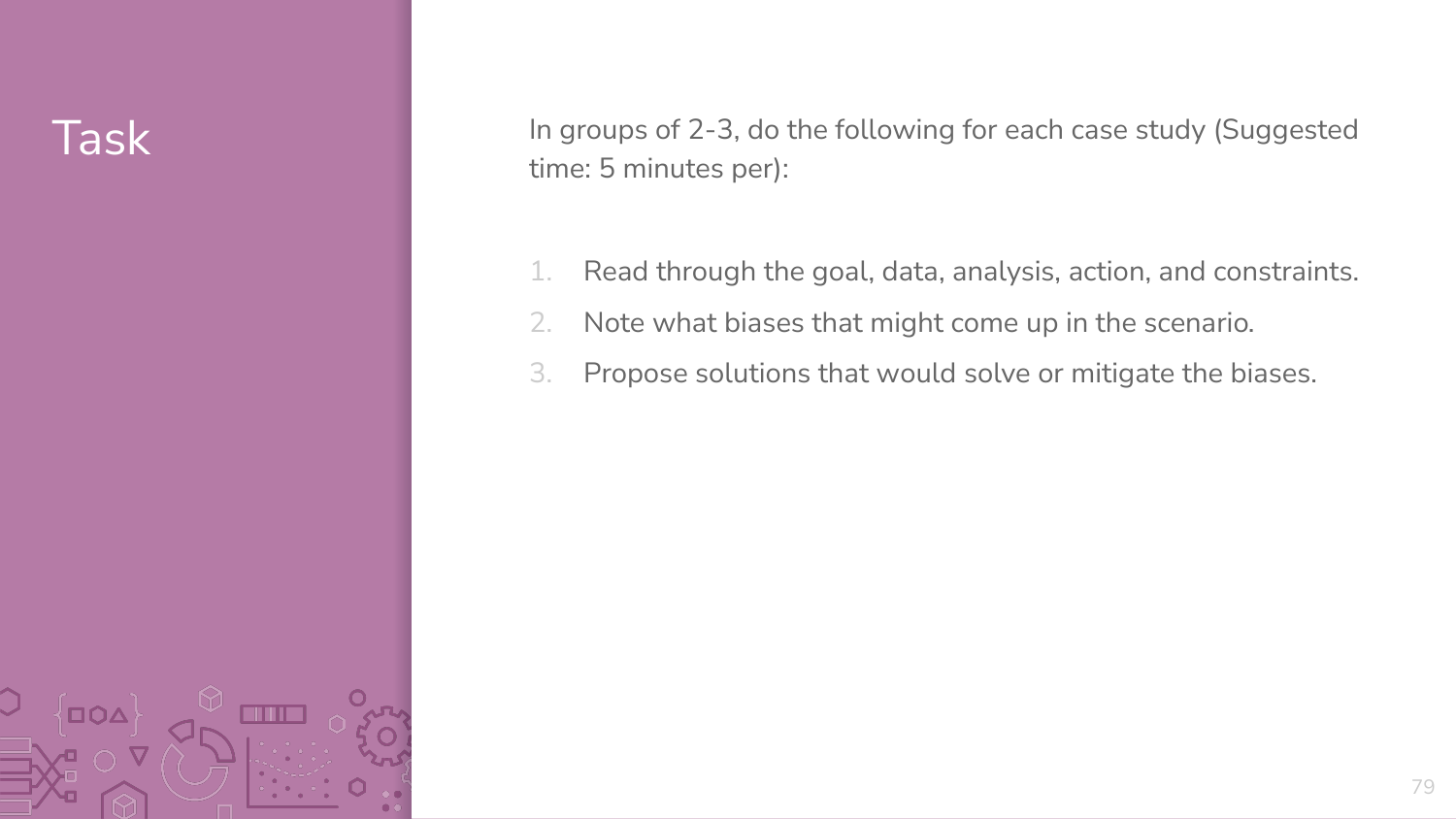

# Task
In groups of 2-3, do the following for each case study (Suggested time: 5 minutes per):

Read through the goal, data, analysis, action, and constraints.
Note what biases that might come up in the scenario.
Propose solutions that would solve or mitigate the biases.
79